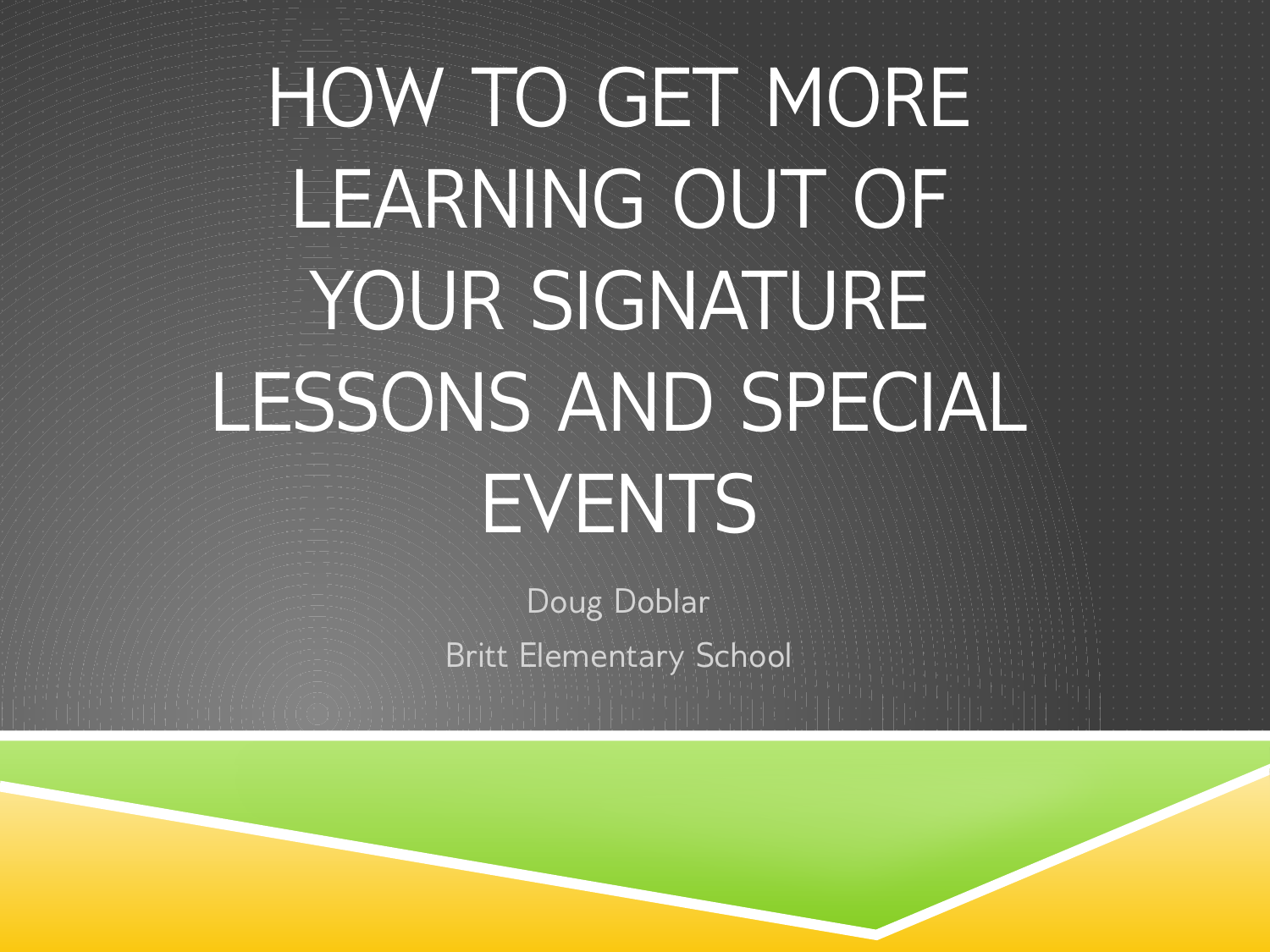

# How To Get More Learning Out of Your Signature Lessons and Special Events
Doug Doblar
Britt Elementary School